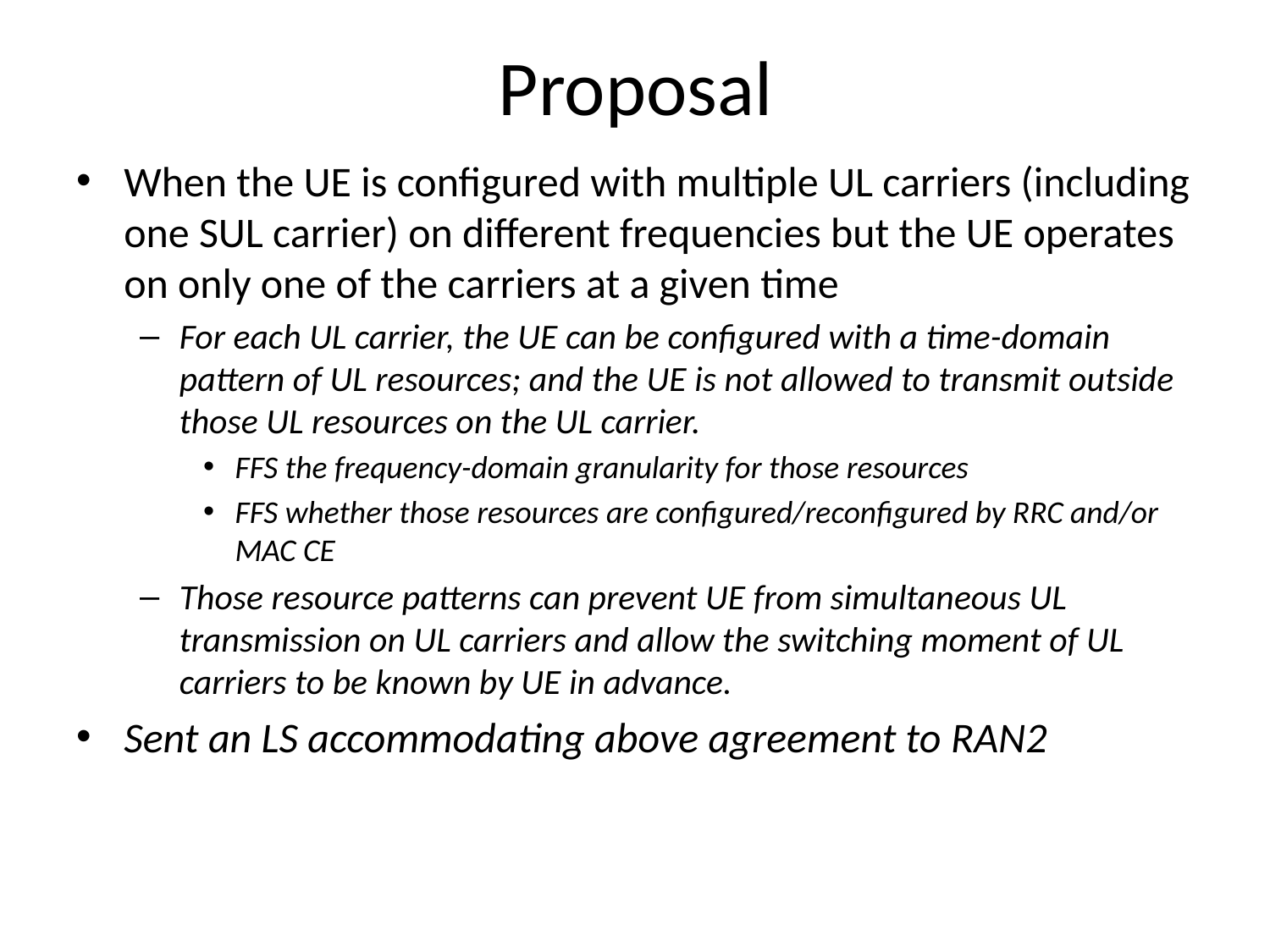

# Proposal
When the UE is configured with multiple UL carriers (including one SUL carrier) on different frequencies but the UE operates on only one of the carriers at a given time
For each UL carrier, the UE can be configured with a time-domain pattern of UL resources; and the UE is not allowed to transmit outside those UL resources on the UL carrier.
FFS the frequency-domain granularity for those resources
FFS whether those resources are configured/reconfigured by RRC and/or MAC CE
Those resource patterns can prevent UE from simultaneous UL transmission on UL carriers and allow the switching moment of UL carriers to be known by UE in advance.
Sent an LS accommodating above agreement to RAN2